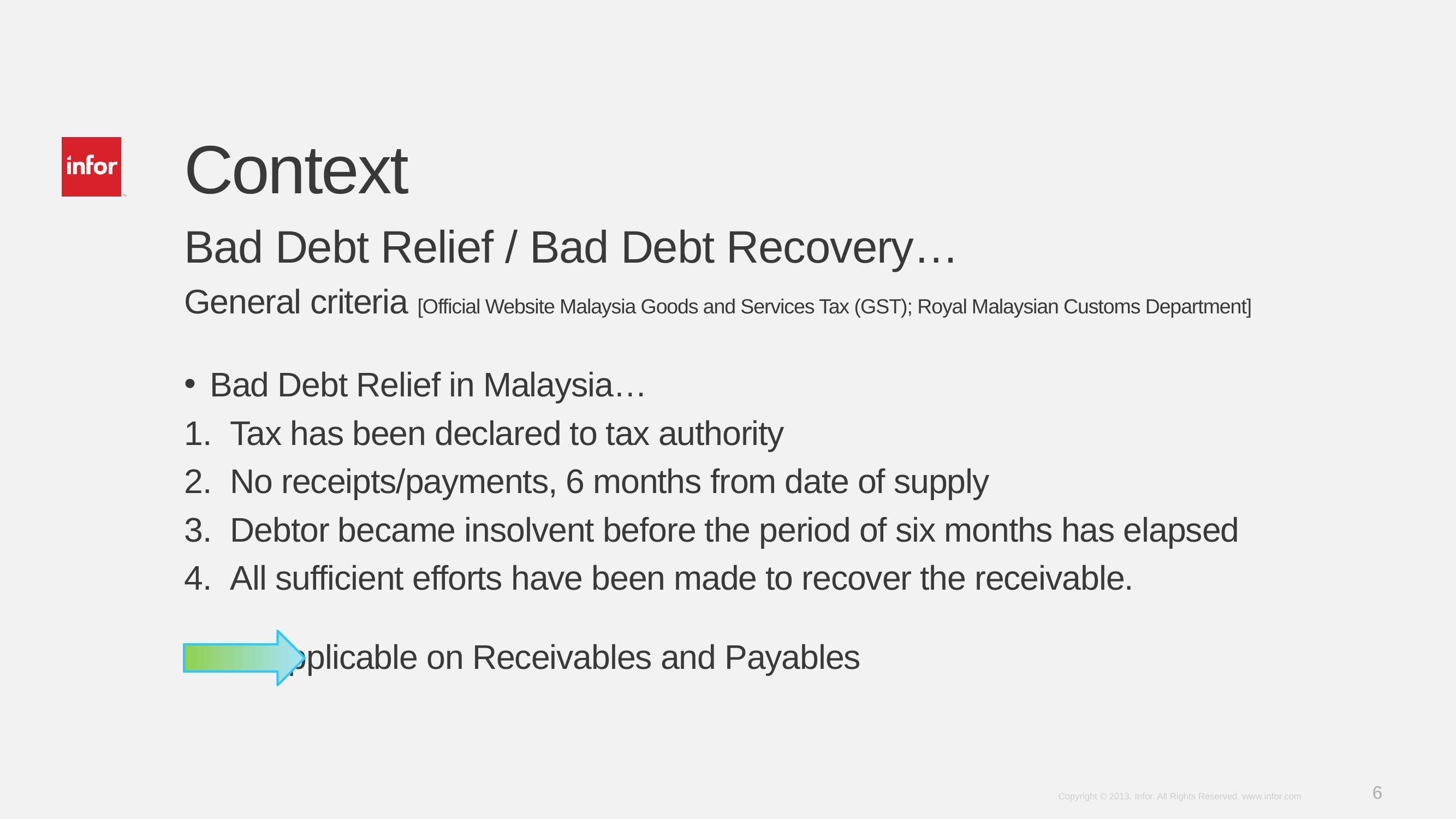

# Context
Bad Debt Relief / Bad Debt Recovery…
General criteria [Official Website Malaysia Goods and Services Tax (GST); Royal Malaysian Customs Department]

Bad Debt Relief in Malaysia…
Tax has been declared to tax authority
No receipts/payments, 6 months from date of supply
Debtor became insolvent before the period of six months has elapsed
All sufficient efforts have been made to recover the receivable.

	Applicable on Receivables and Payables